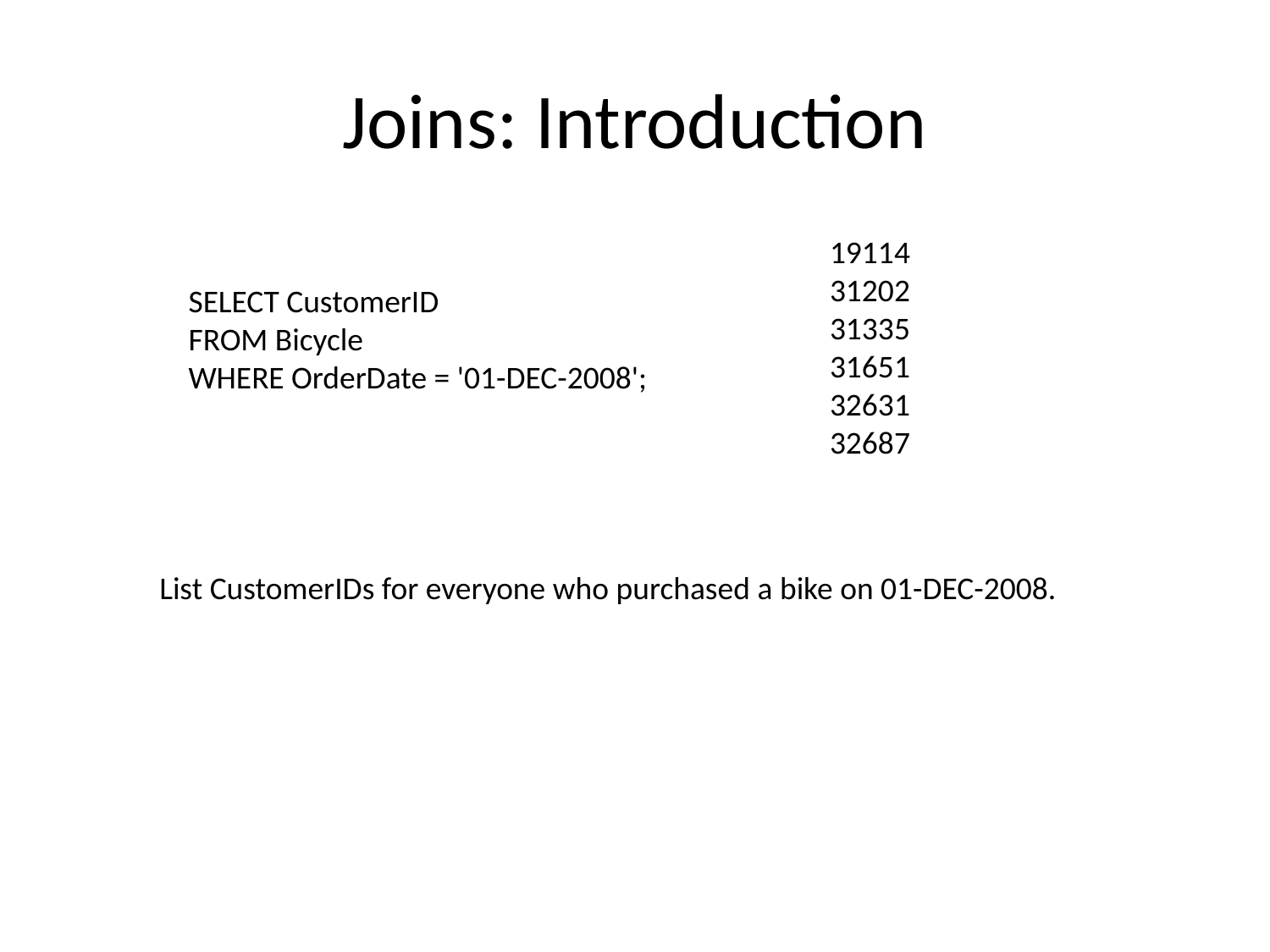

# Joins: Introduction
19114
31202
31335
31651
32631
32687
SELECT CustomerID
FROM Bicycle
WHERE OrderDate = '01-DEC-2008';
List CustomerIDs for everyone who purchased a bike on 01-DEC-2008.